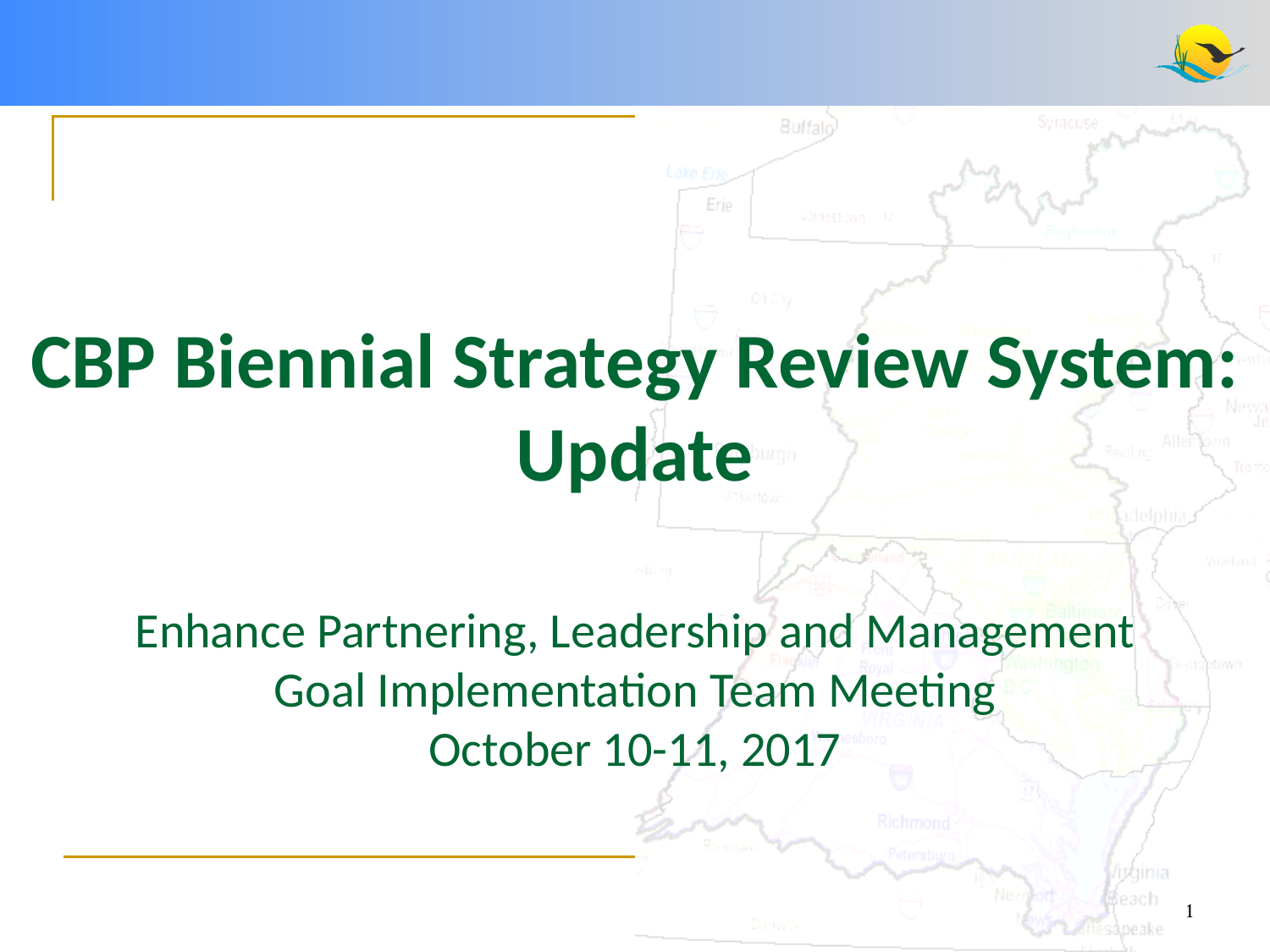

CBP Biennial Strategy Review System:
Update
Enhance Partnering, Leadership and Management
Goal Implementation Team Meeting
October 10-11, 2017
1